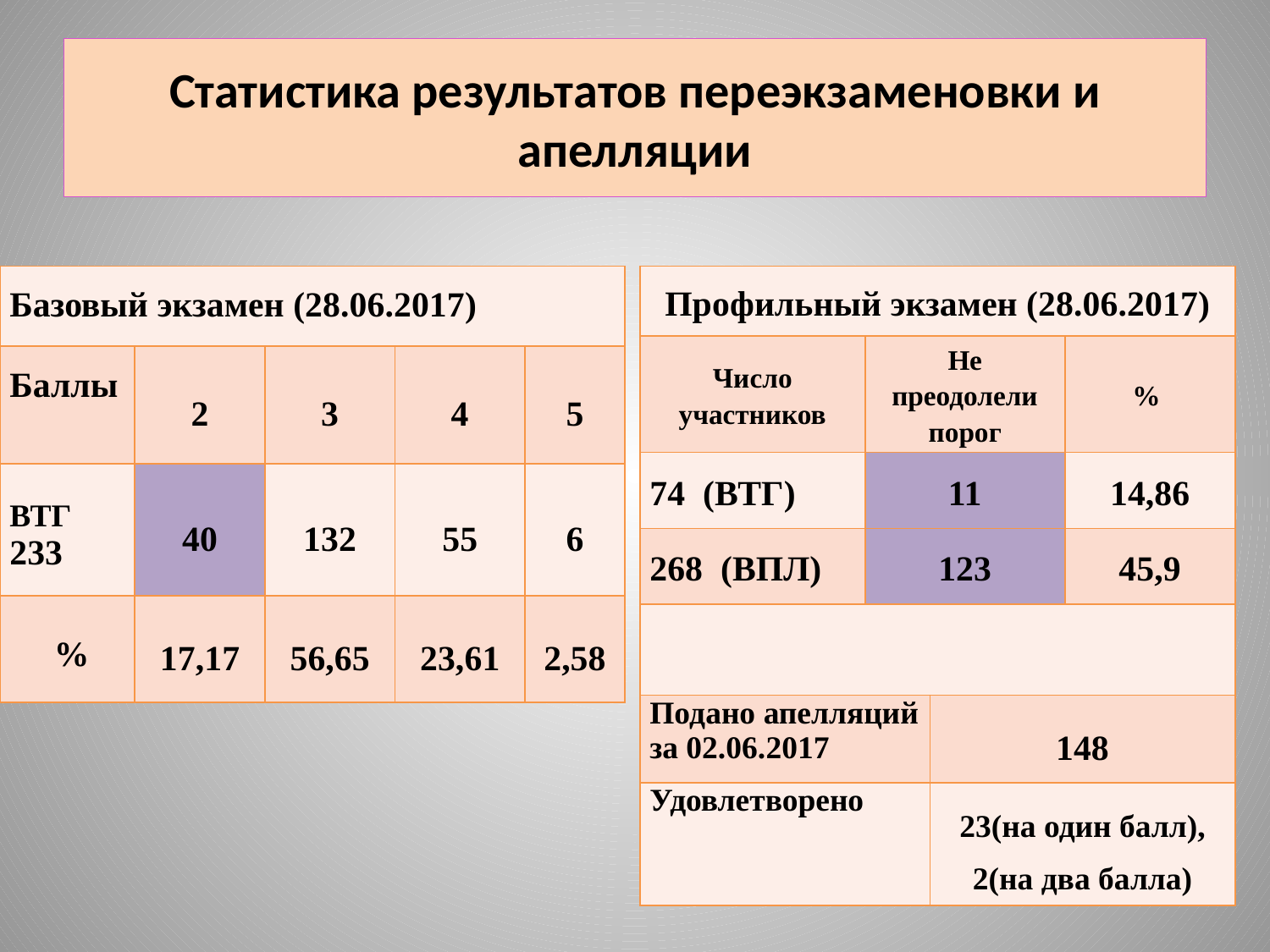

# Статистика результатов переэкзаменовки и апелляции
| Базовый экзамен (28.06.2017) |  |  |  |  |
| --- | --- | --- | --- | --- |
| Баллы | 2 | 3 | 4 | 5 |
| ВТГ 233 | 40 | 132 | 55 | 6 |
| % | 17,17 | 56,65 | 23,61 | 2,58 |
| Профильный экзамен (28.06.2017) |  |  |  |
| --- | --- | --- | --- |
| Число участников | Не преодолели порог |  | % |
| 74 (ВТГ) | 11 |  | 14,86 |
| 268 (ВПЛ) | 123 |  | 45,9 |
|  |  |  |  |
| Подано апелляций за 02.06.2017 |  | 148 |  |
| Удовлетворено |  | 23(на один балл), 2(на два балла) |  |